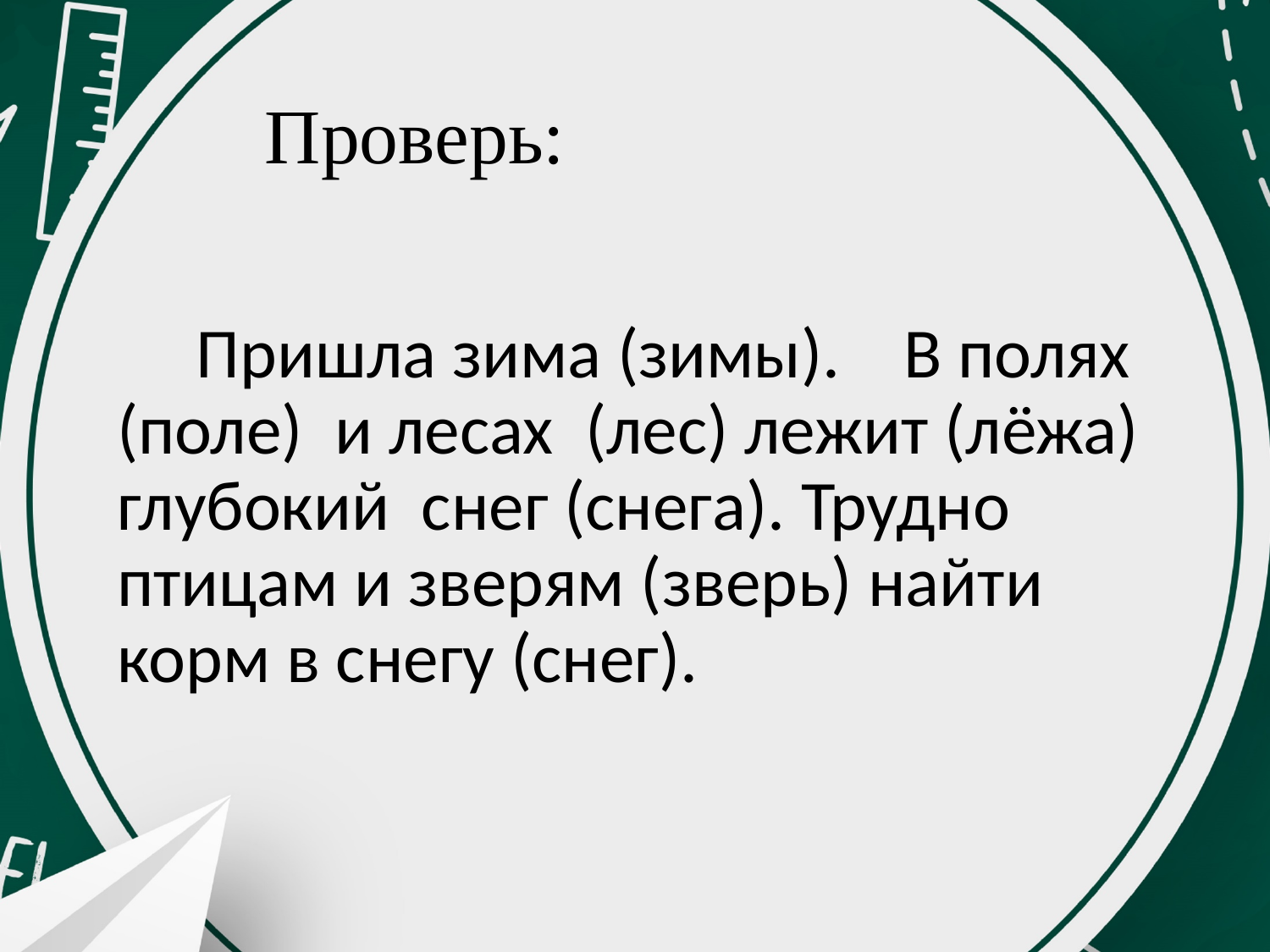

# Проверь:
       Пришла зима (зимы).    В полях (поле)  и лесах  (лес) лежит (лёжа) глубокий  снег (снега). Трудно птицам и зверям (зверь) найти корм в снегу (снег).